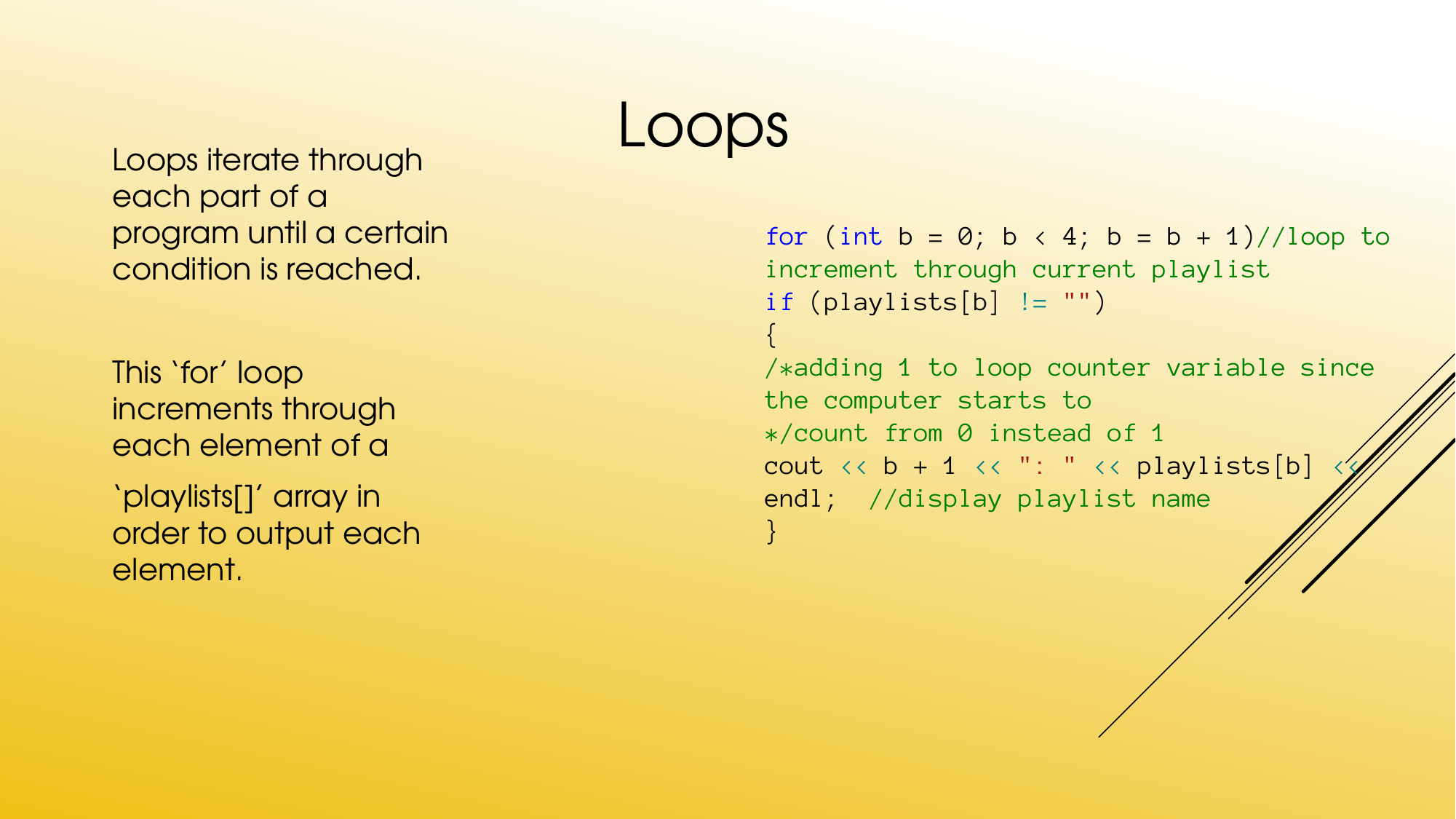

# Loops
Loops iterate through each part of a program until a certain condition is reached.

This ‘for’ loop increments through each element of a
‘playlists[]’ array in order to output each element.
for (int b = 0; b < 4; b = b + 1)//loop to increment through current playlist
if (playlists[b] != "")
{
/*adding 1 to loop counter variable since the computer starts to
*/count from 0 instead of 1
cout << b + 1 << ": " << playlists[b] << endl;  //display playlist name
}